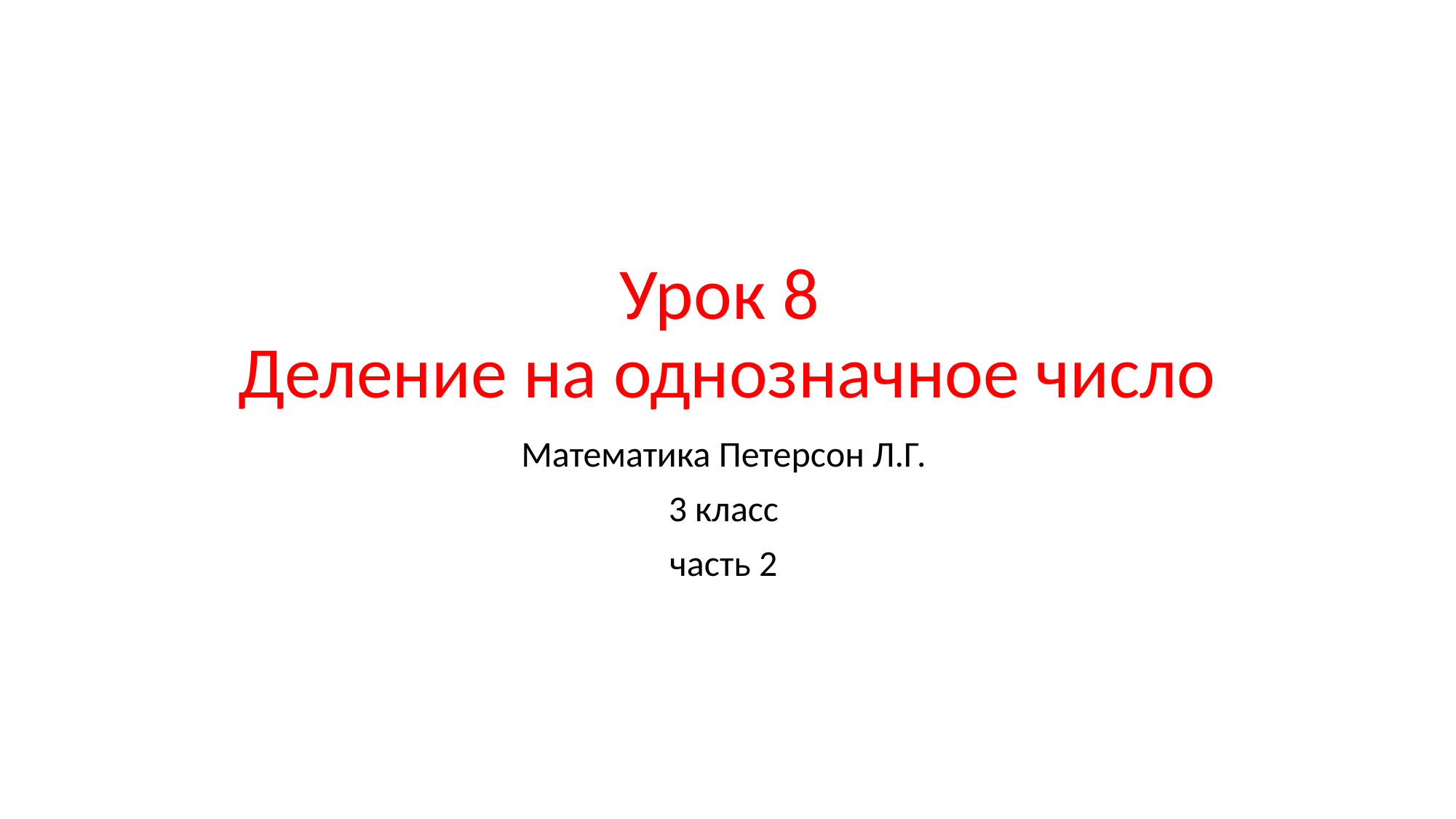

# Урок 8 Деление на однозначное число
Математика Петерсон Л.Г.
3 класс
часть 2